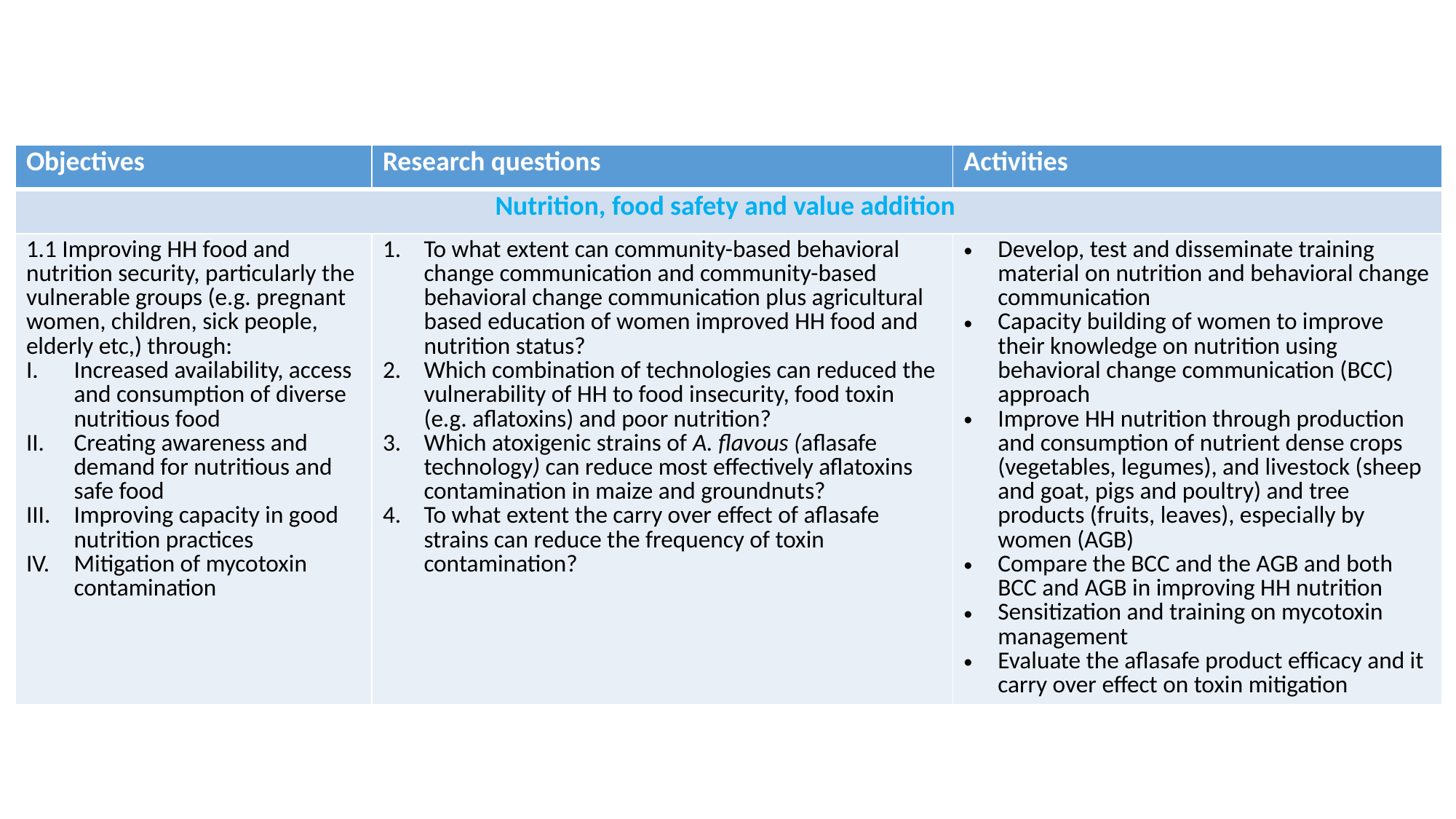

| Objectives | Research questions | Activities |
| --- | --- | --- |
| Nutrition, food safety and value addition |  |  |
| 1.1 Improving HH food and nutrition security, particularly the vulnerable groups (e.g. pregnant women, children, sick people, elderly etc,) through: Increased availability, access and consumption of diverse nutritious food Creating awareness and demand for nutritious and safe food Improving capacity in good nutrition practices Mitigation of mycotoxin contamination | To what extent can community-based behavioral change communication and community-based behavioral change communication plus agricultural based education of women improved HH food and nutrition status? Which combination of technologies can reduced the vulnerability of HH to food insecurity, food toxin (e.g. aflatoxins) and poor nutrition? Which atoxigenic strains of A. flavous (aflasafe technology) can reduce most effectively aflatoxins contamination in maize and groundnuts? To what extent the carry over effect of aflasafe strains can reduce the frequency of toxin contamination? | Develop, test and disseminate training material on nutrition and behavioral change communication Capacity building of women to improve their knowledge on nutrition using behavioral change communication (BCC) approach Improve HH nutrition through production and consumption of nutrient dense crops (vegetables, legumes), and livestock (sheep and goat, pigs and poultry) and tree products (fruits, leaves), especially by women (AGB) Compare the BCC and the AGB and both BCC and AGB in improving HH nutrition Sensitization and training on mycotoxin management Evaluate the aflasafe product efficacy and it carry over effect on toxin mitigation |